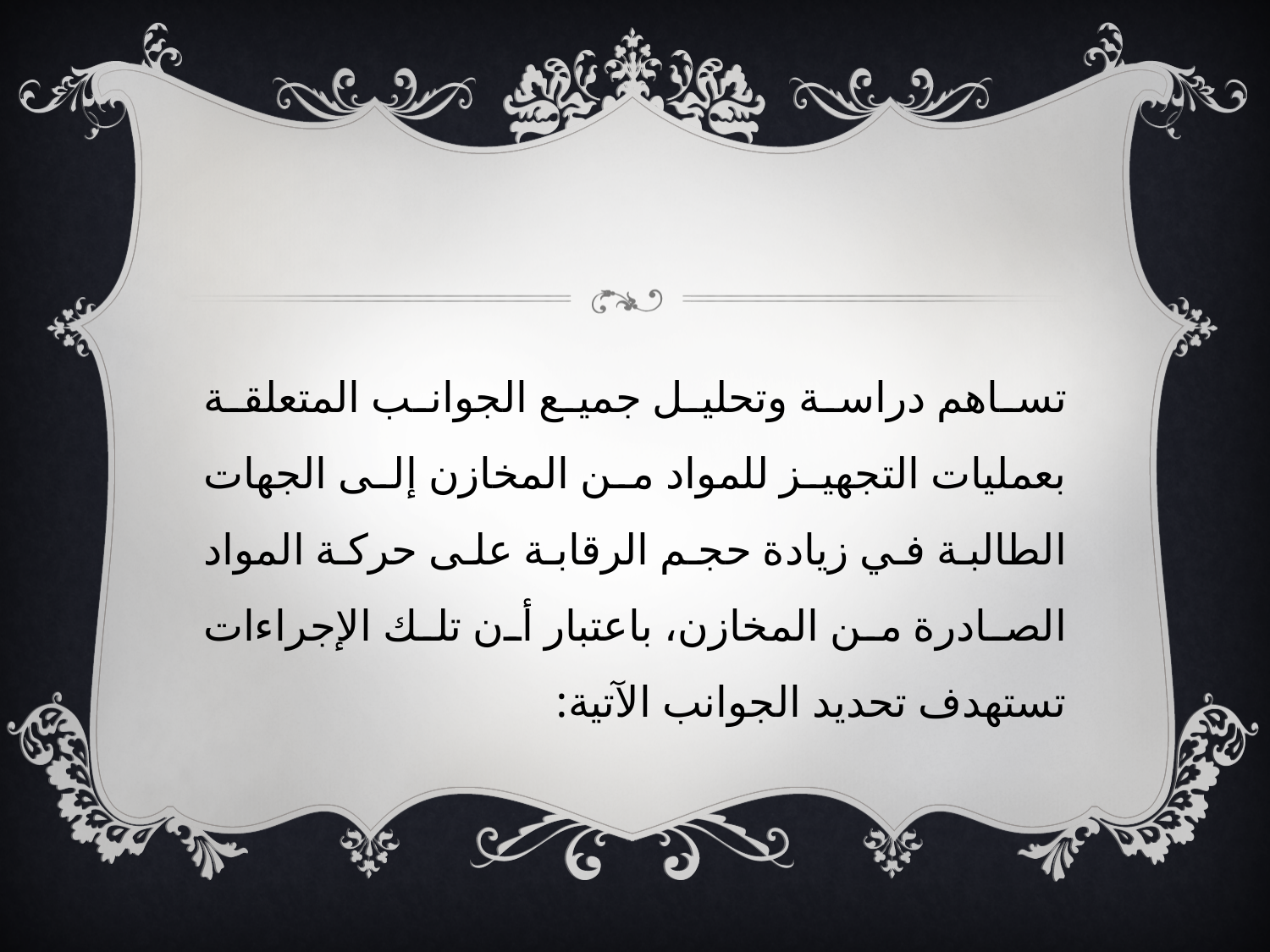

#
تساهم دراسة وتحليل جميع الجوانب المتعلقة بعمليات التجهيز للمواد من المخازن إلى الجهات الطالبة في زيادة حجم الرقابة على حركة المواد الصادرة من المخازن، باعتبار أن تلك الإجراءات تستهدف تحديد الجوانب الآتية: